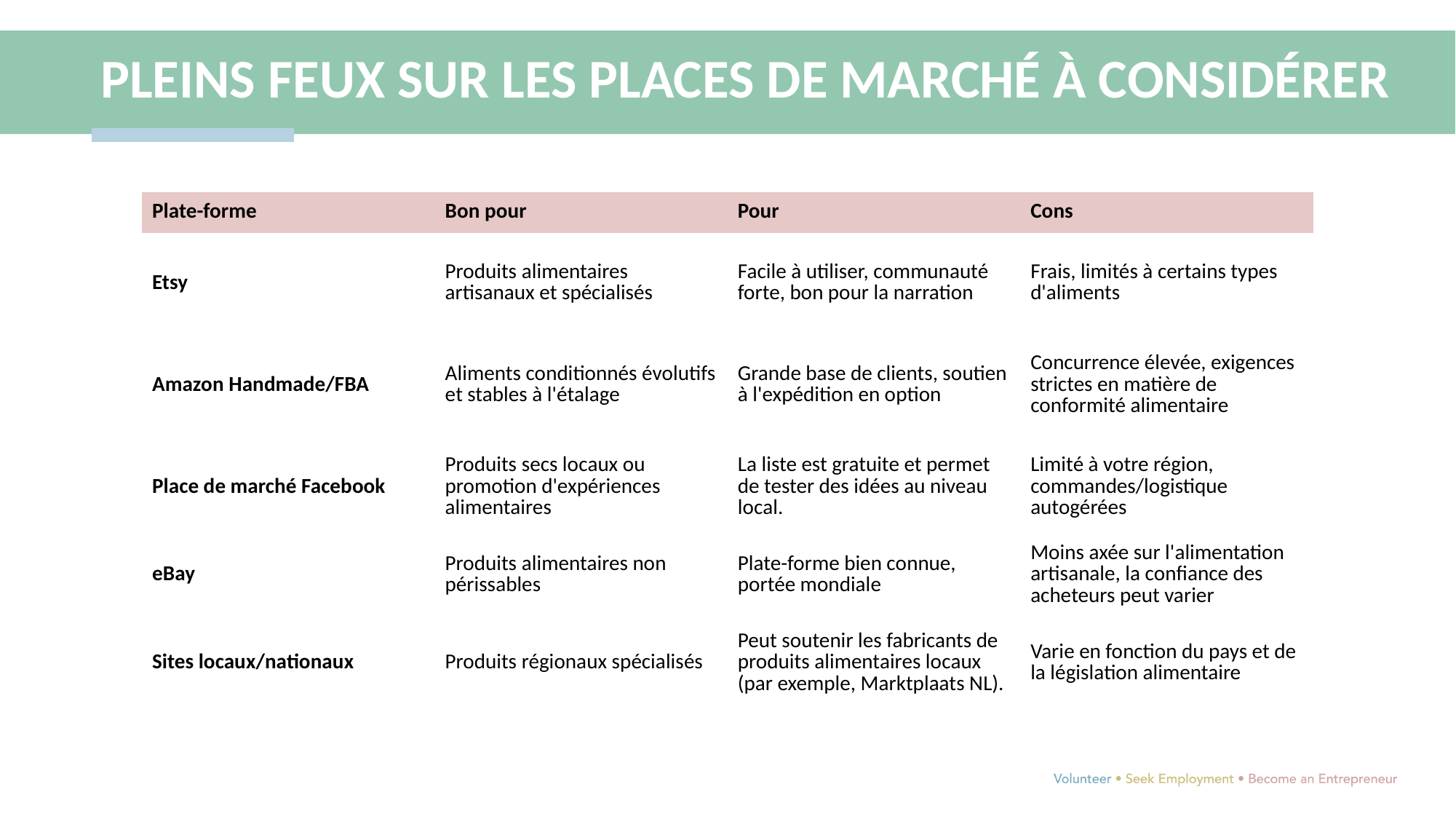

PLEINS FEUX SUR LES PLACES DE MARCHÉ À CONSIDÉRER

| Plate-forme | Bon pour | Pour | Cons |
| --- | --- | --- | --- |
| Etsy | Produits alimentaires artisanaux et spécialisés | Facile à utiliser, communauté forte, bon pour la narration | Frais, limités à certains types d'aliments |
| Amazon Handmade/FBA | Aliments conditionnés évolutifs et stables à l'étalage | Grande base de clients, soutien à l'expédition en option | Concurrence élevée, exigences strictes en matière de conformité alimentaire |
| Place de marché Facebook | Produits secs locaux ou promotion d'expériences alimentaires | La liste est gratuite et permet de tester des idées au niveau local. | Limité à votre région, commandes/logistique autogérées |
| eBay | Produits alimentaires non périssables | Plate-forme bien connue, portée mondiale | Moins axée sur l'alimentation artisanale, la confiance des acheteurs peut varier |
| Sites locaux/nationaux | Produits régionaux spécialisés | Peut soutenir les fabricants de produits alimentaires locaux (par exemple, Marktplaats NL). | Varie en fonction du pays et de la législation alimentaire |